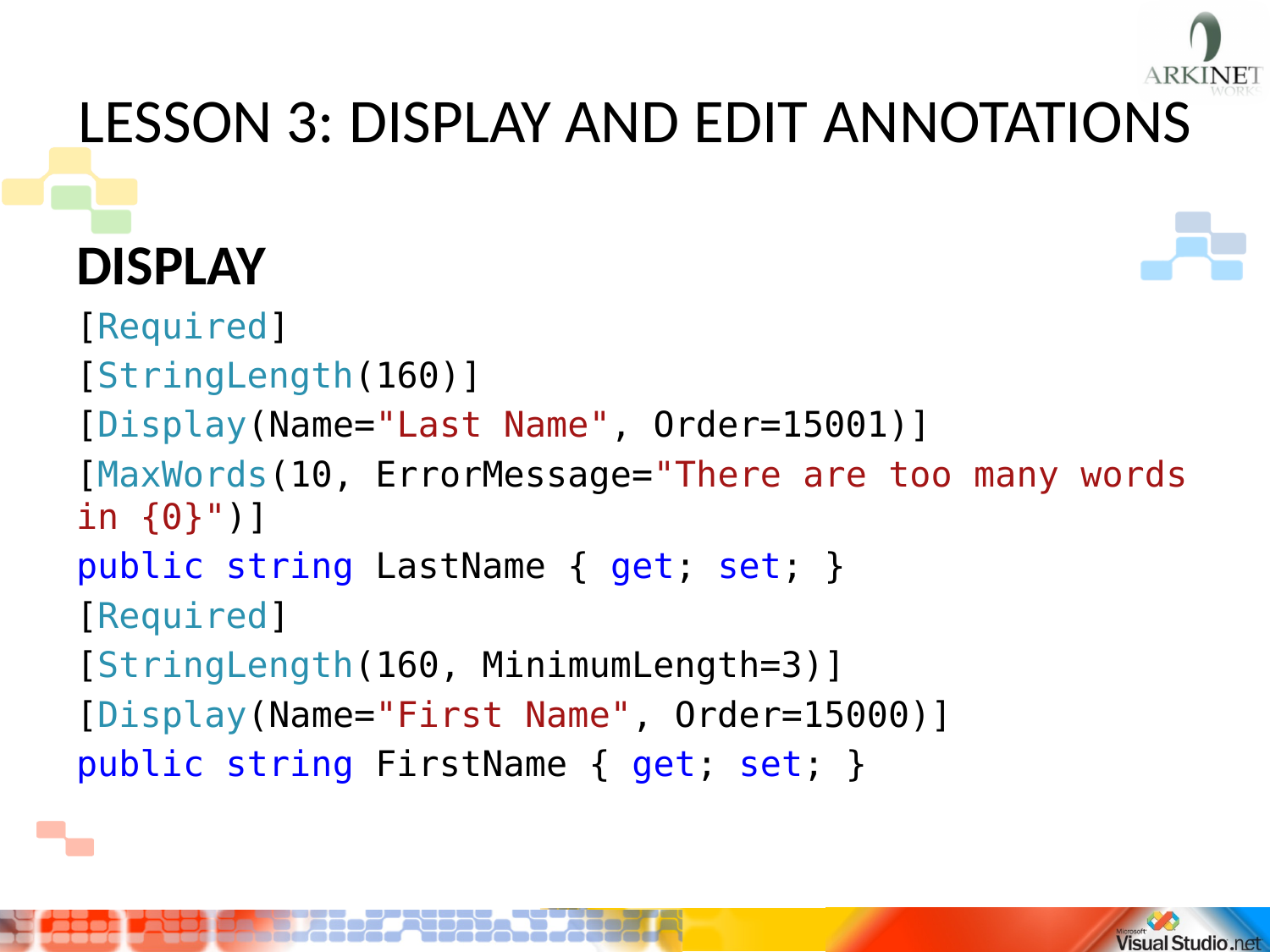

# LESSON 3: DISPLAY AND EDIT ANNOTATIONS
DISPLAY
[Required]
[StringLength(160)]
[Display(Name="Last Name", Order=15001)]
[MaxWords(10, ErrorMessage="There are too many words in {0}")]
public string LastName { get; set; }
[Required]
[StringLength(160, MinimumLength=3)]
[Display(Name="First Name", Order=15000)]
public string FirstName { get; set; }